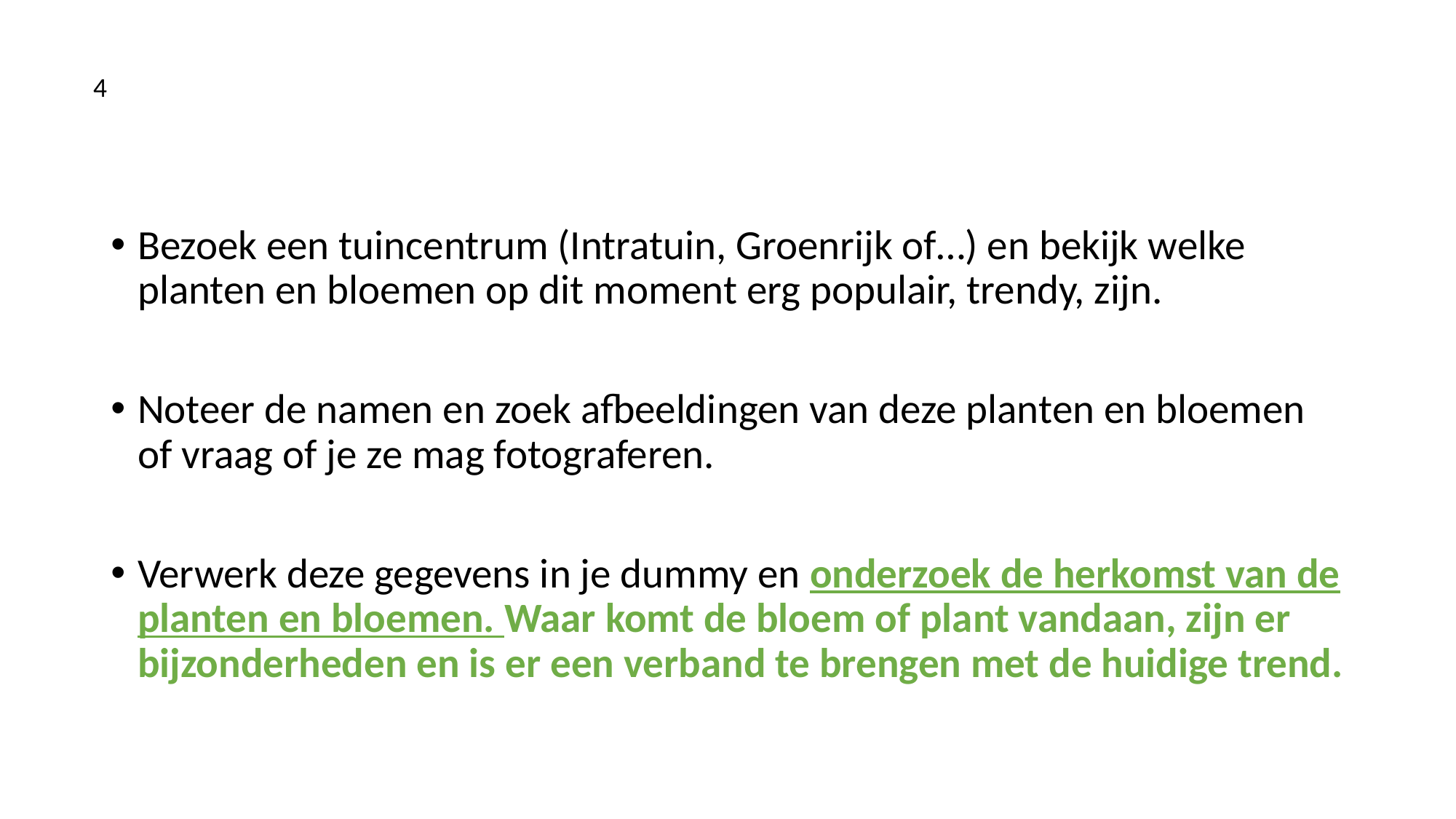

4
Bezoek een tuincentrum (Intratuin, Groenrijk of…) en bekijk welke planten en bloemen op dit moment erg populair, trendy, zijn.

Noteer de namen en zoek afbeeldingen van deze planten en bloemen of vraag of je ze mag fotograferen.

Verwerk deze gegevens in je dummy en onderzoek de herkomst van de planten en bloemen. Waar komt de bloem of plant vandaan, zijn er bijzonderheden en is er een verband te brengen met de huidige trend.